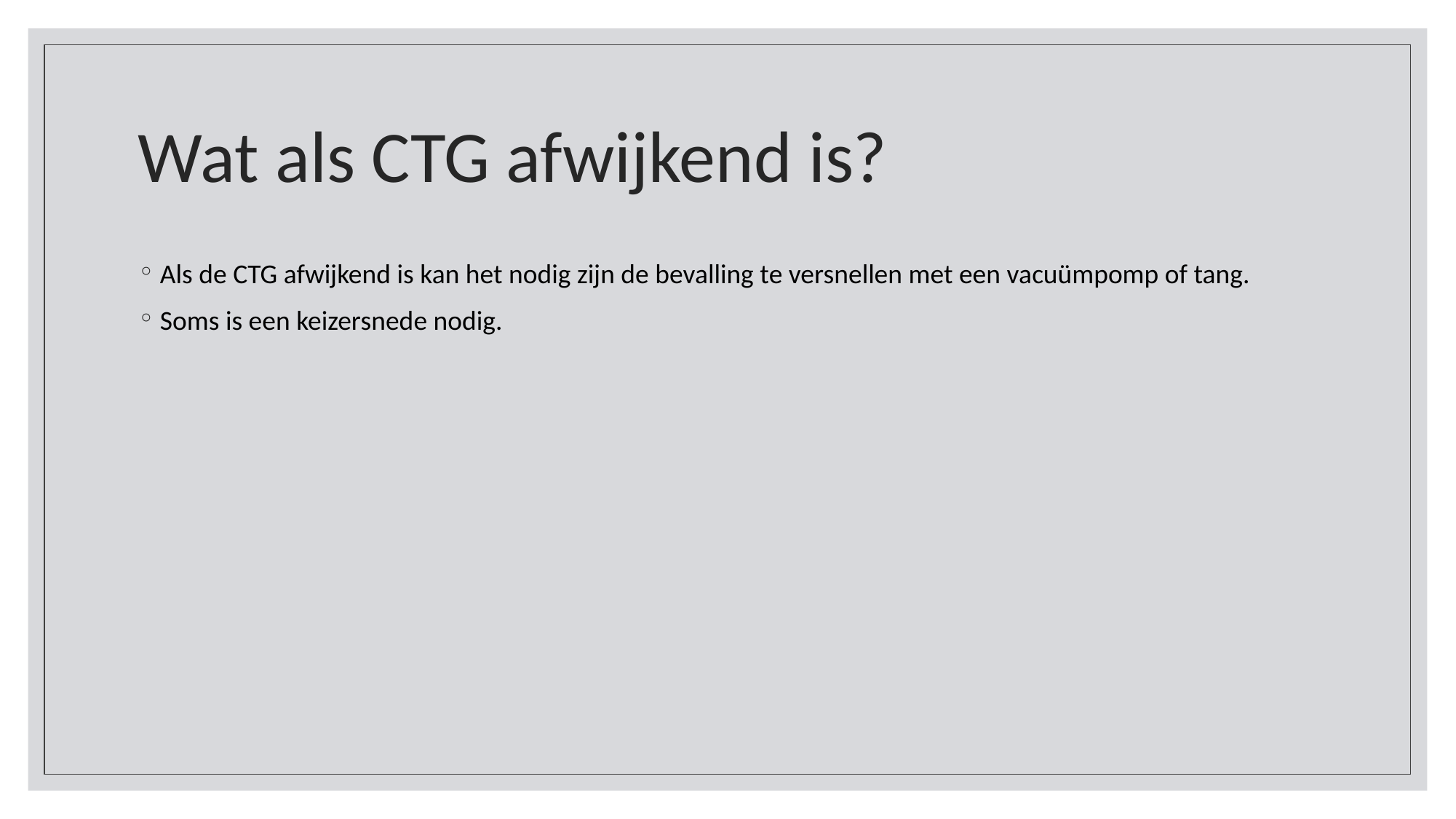

# Wat als CTG afwijkend is?
Als de CTG afwijkend is kan het nodig zijn de bevalling te versnellen met een vacuümpomp of tang.
Soms is een keizersnede nodig.